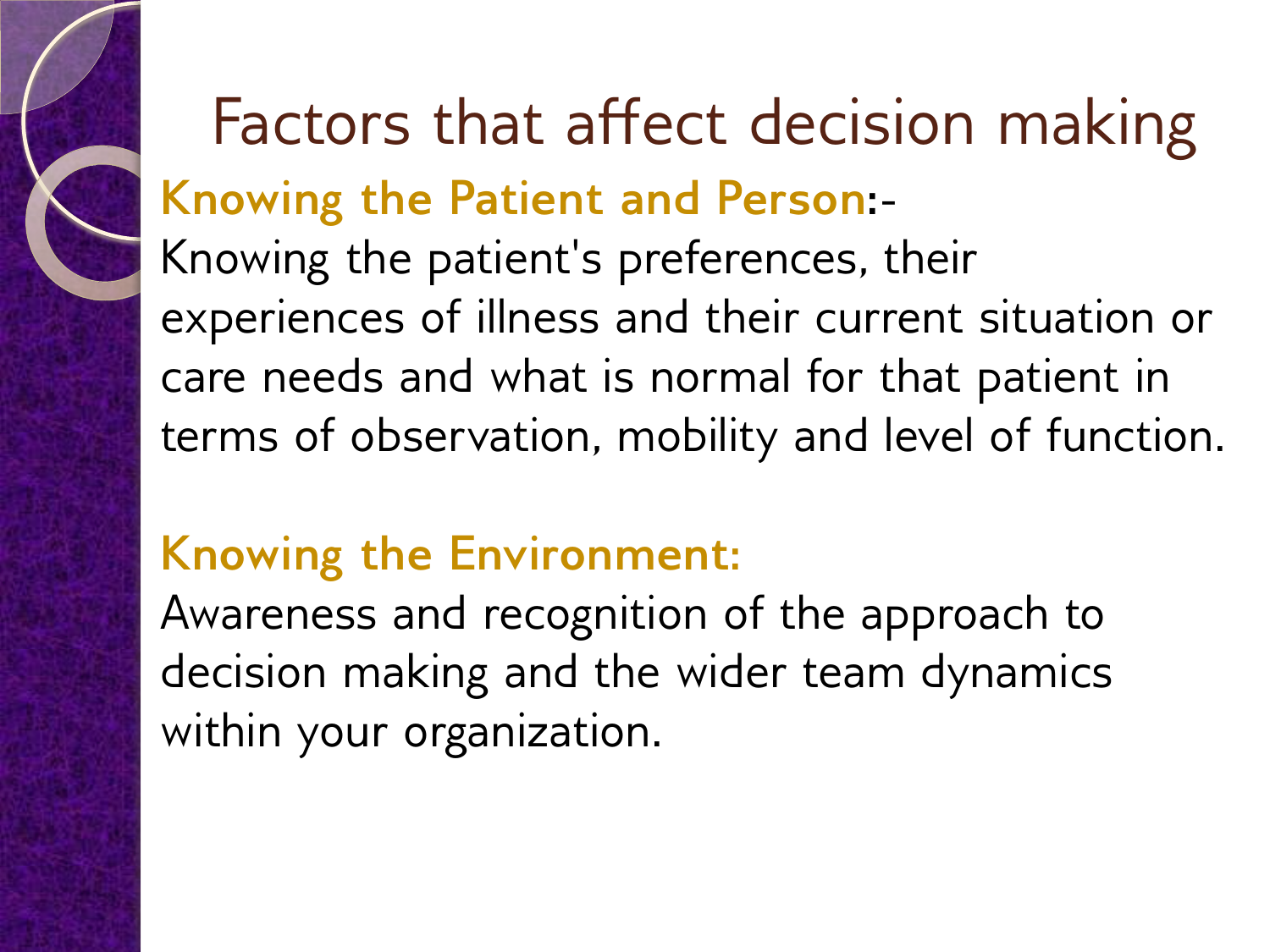

# Factors that affect decision making
Knowing the Patient and Person:-
Knowing the patient's preferences, their experiences of illness and their current situation or care needs and what is normal for that patient in terms of observation, mobility and level of function.

Knowing the Environment:
Awareness and recognition of the approach to decision making and the wider team dynamics within your organization.